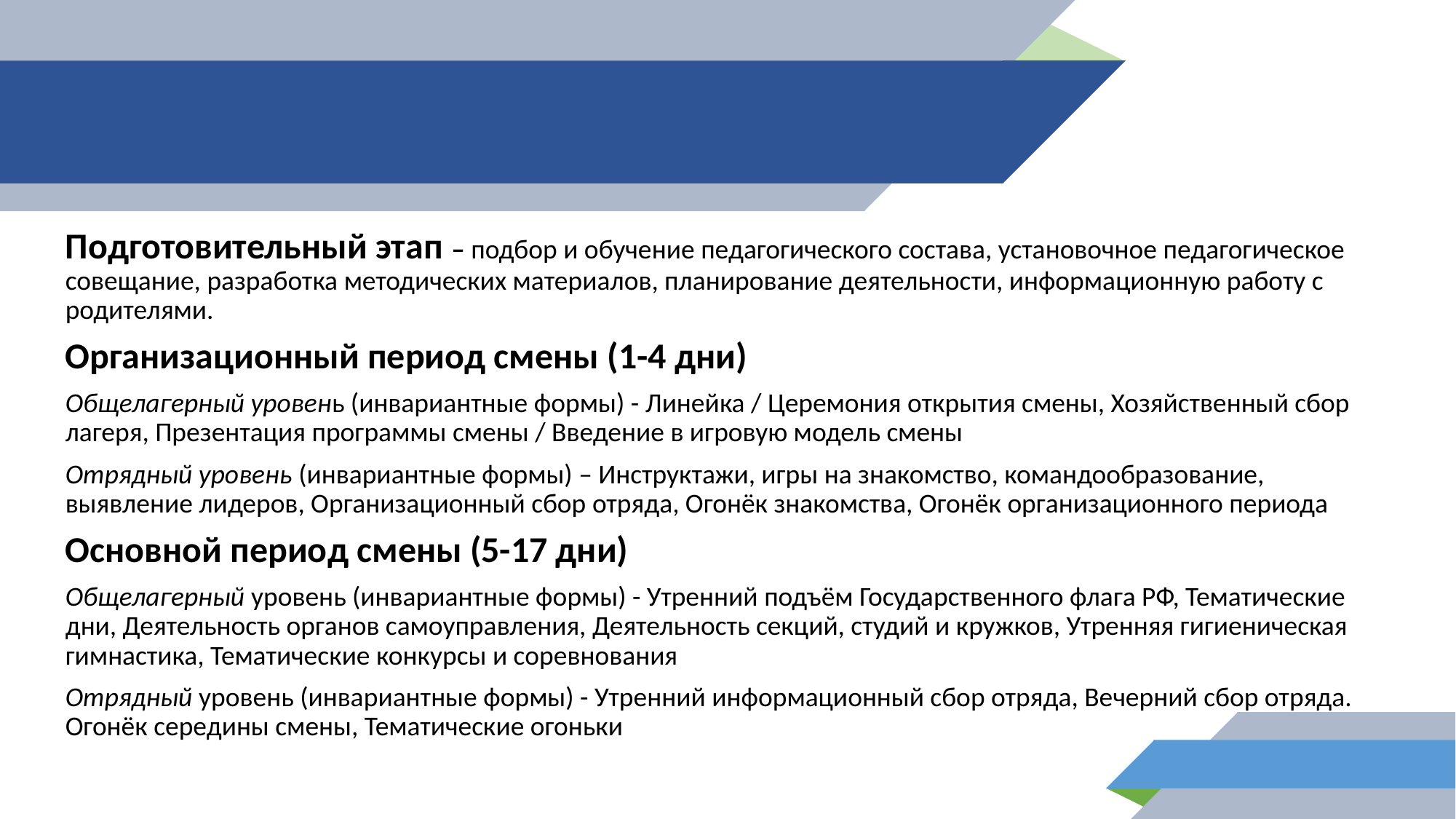

Подготовительный этап – подбор и обучение педагогического состава, установочное педагогическое совещание, разработка методических материалов, планирование деятельности, информационную работу с родителями.
Организационный период смены (1-4 дни)
Общелагерный уровень (инвариантные формы) - Линейка / Церемония открытия смены, Хозяйственный сбор лагеря, Презентация программы смены / Введение в игровую модель смены
Отрядный уровень (инвариантные формы) – Инструктажи, игры на знакомство, командообразование, выявление лидеров, Организационный сбор отряда, Огонёк знакомства, Огонёк организационного периода
Основной период смены (5-17 дни)
Общелагерный уровень (инвариантные формы) - Утренний подъём Государственного флага РФ, Тематические дни, Деятельность органов самоуправления, Деятельность секций, студий и кружков, Утренняя гигиеническая гимнастика, Тематические конкурсы и соревнования
Отрядный уровень (инвариантные формы) - Утренний информационный сбор отряда, Вечерний сбор отряда. Огонёк середины смены, Тематические огоньки